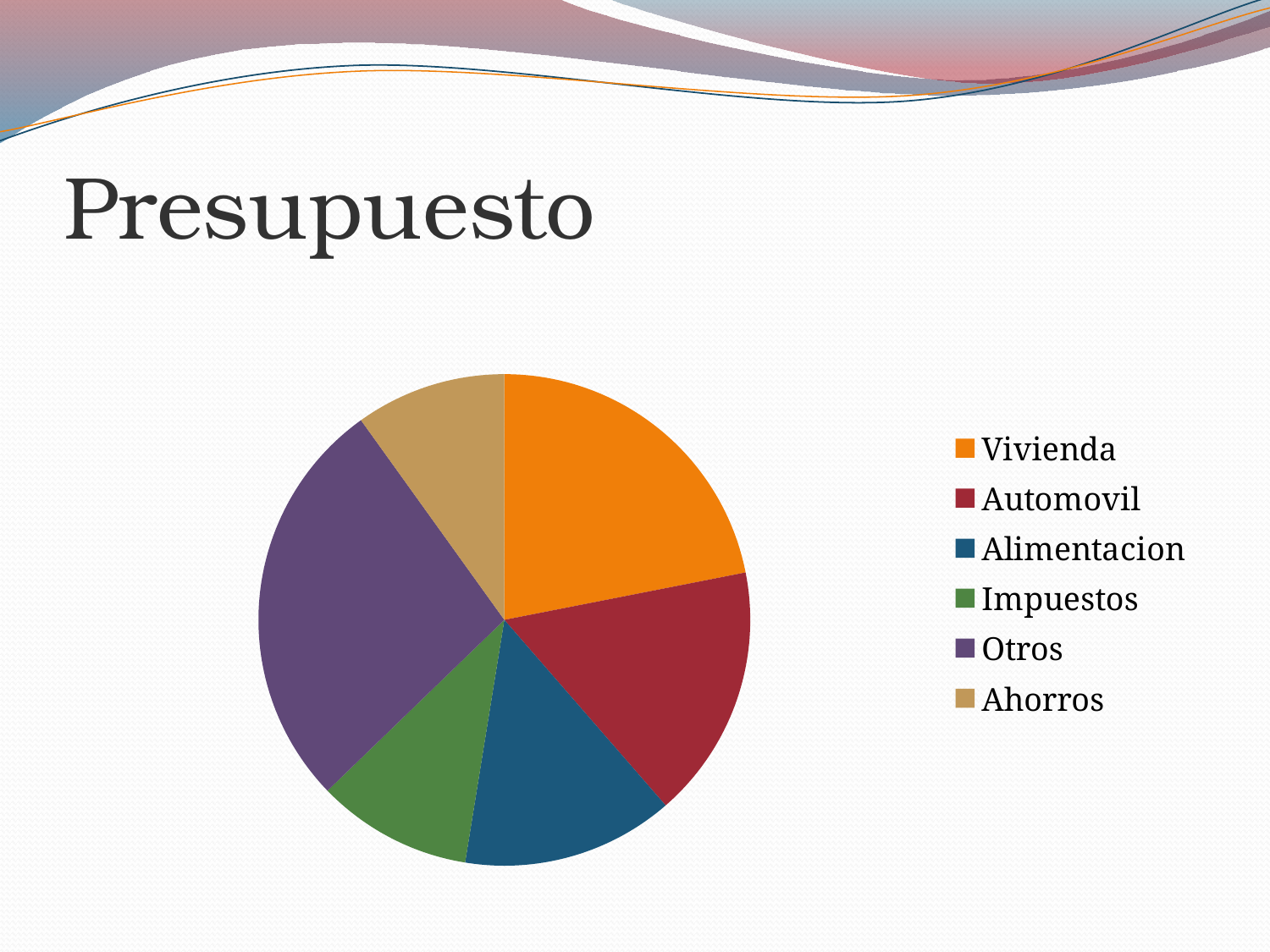

# Presupuesto

### Chart:

| Category |    |
|---|---|
| Vivienda | 72.16 |
| Automovil | 55.03 |
| Alimentacion | 45.92 |
| Impuestos | 33.67 |
| Otros | 90.0 |
| Ahorros | 32.63 |